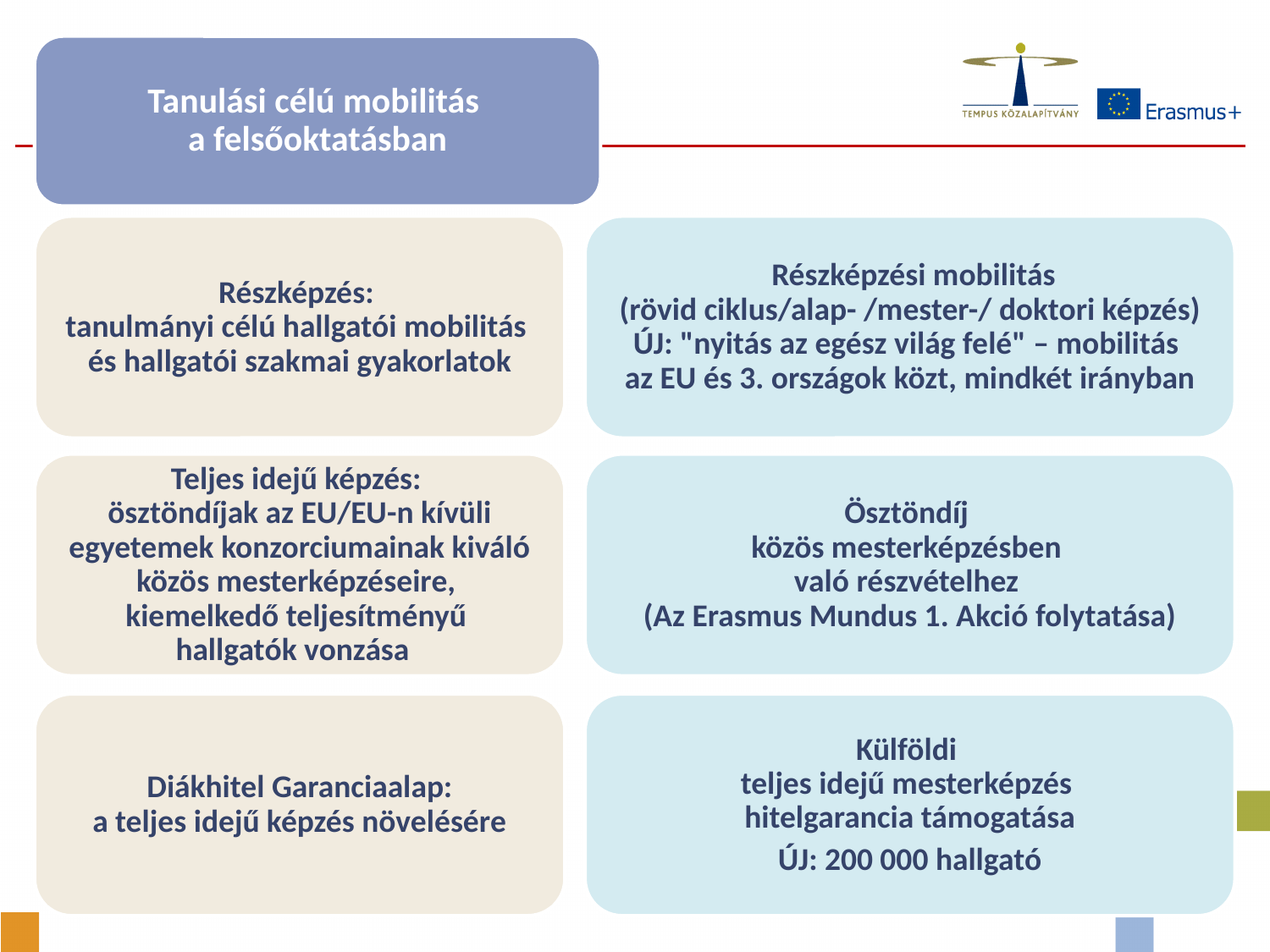

Tanulási célú mobilitás
a felsőoktatásban

Részképzés:
tanulmányi célú hallgatói mobilitás
és hallgatói szakmai gyakorlatok

 Részképzési mobilitás
(rövid ciklus/alap- /mester-/ doktori képzés)
ÚJ: "nyitás az egész világ felé" – mobilitás
az EU és 3. országok közt, mindkét irányban

Teljes idejű képzés:
ösztöndíjak az EU/EU-n kívüli egyetemek konzorciumainak kiváló közös mesterképzéseire,
kiemelkedő teljesítményű
hallgatók vonzása

Ösztöndíj
közös mesterképzésben
való részvételhez
(Az Erasmus Mundus 1. Akció folytatása)

Diákhitel Garanciaalap:
a teljes idejű képzés növelésére

Külföldi
teljes idejű mesterképzés
hitelgarancia támogatása
ÚJ: 200 000 hallgató